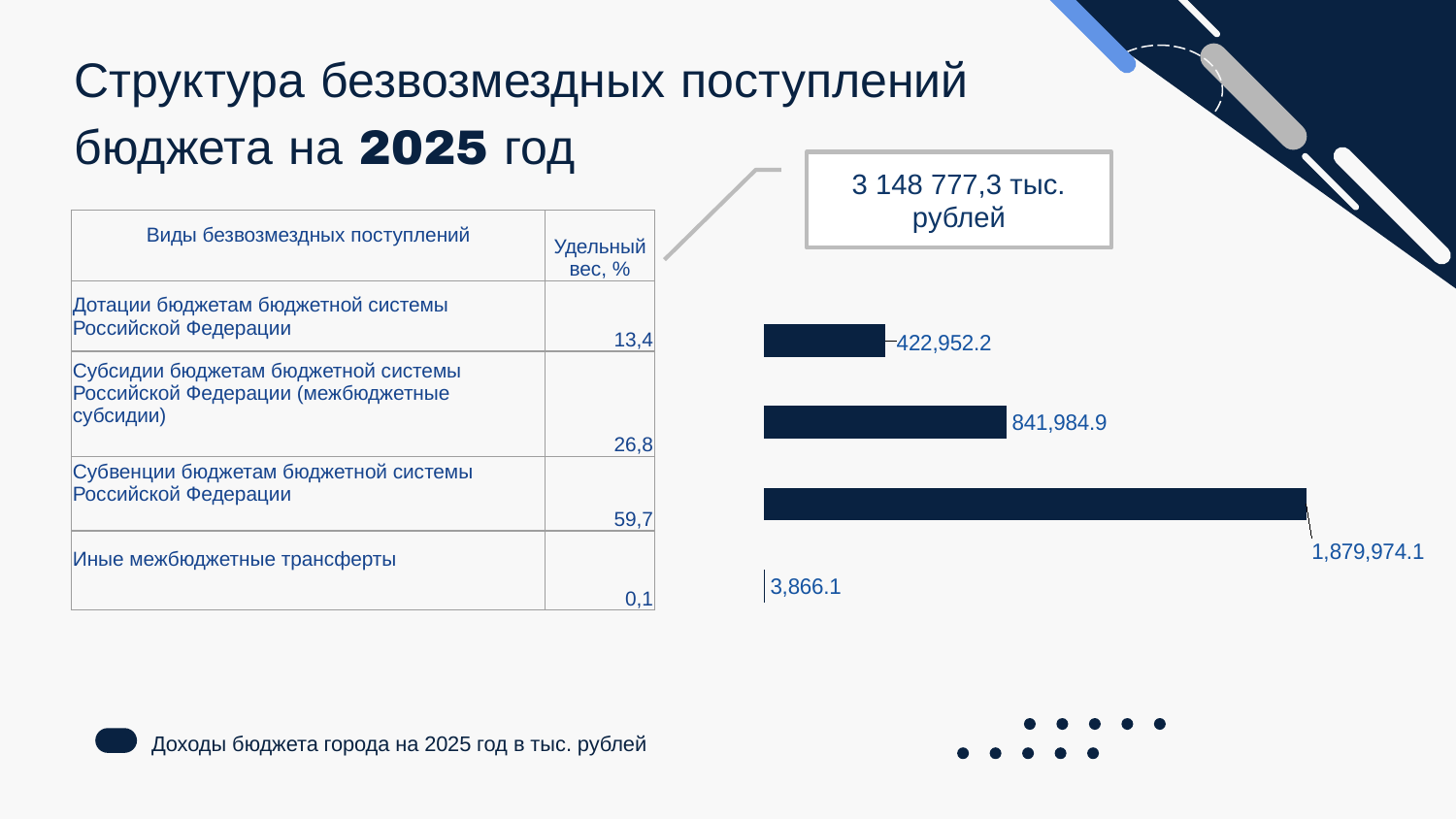

Структура безвозмездных поступлений
бюджета на 2025 год
3 148 777,3 тыс. рублей

| Виды безвозмездных поступлений | Удельный вес, % |
| --- | --- |
| Дотации бюджетам бюджетной системы Российской Федерации | 13,4 |
| Субсидии бюджетам бюджетной системы Российской Федерации (межбюджетные субсидии) | 26,8 |
| Субвенции бюджетам бюджетной системы Российской Федерации | 59,7 |
| Иные межбюджетные трансферты | 0,1 |

### Chart

| Category | Ряд 1 |
|---|---|
|  | None |
| Иные межбюджетные трансферты

 | 3866.1 |
| Субвенции бюджетам бюджетной системы Российской Федерации

 | 1879974.1 |
| Субсидии бюджетам бюджетной системы Российской Федерации (межбюджетные субсидии)

 | 841984.9 |
| Дотации бюджетам бюджетной системы Российской Федерации

 | 422952.2 |Доходы бюджета города на 2025 год в тыс. рублей